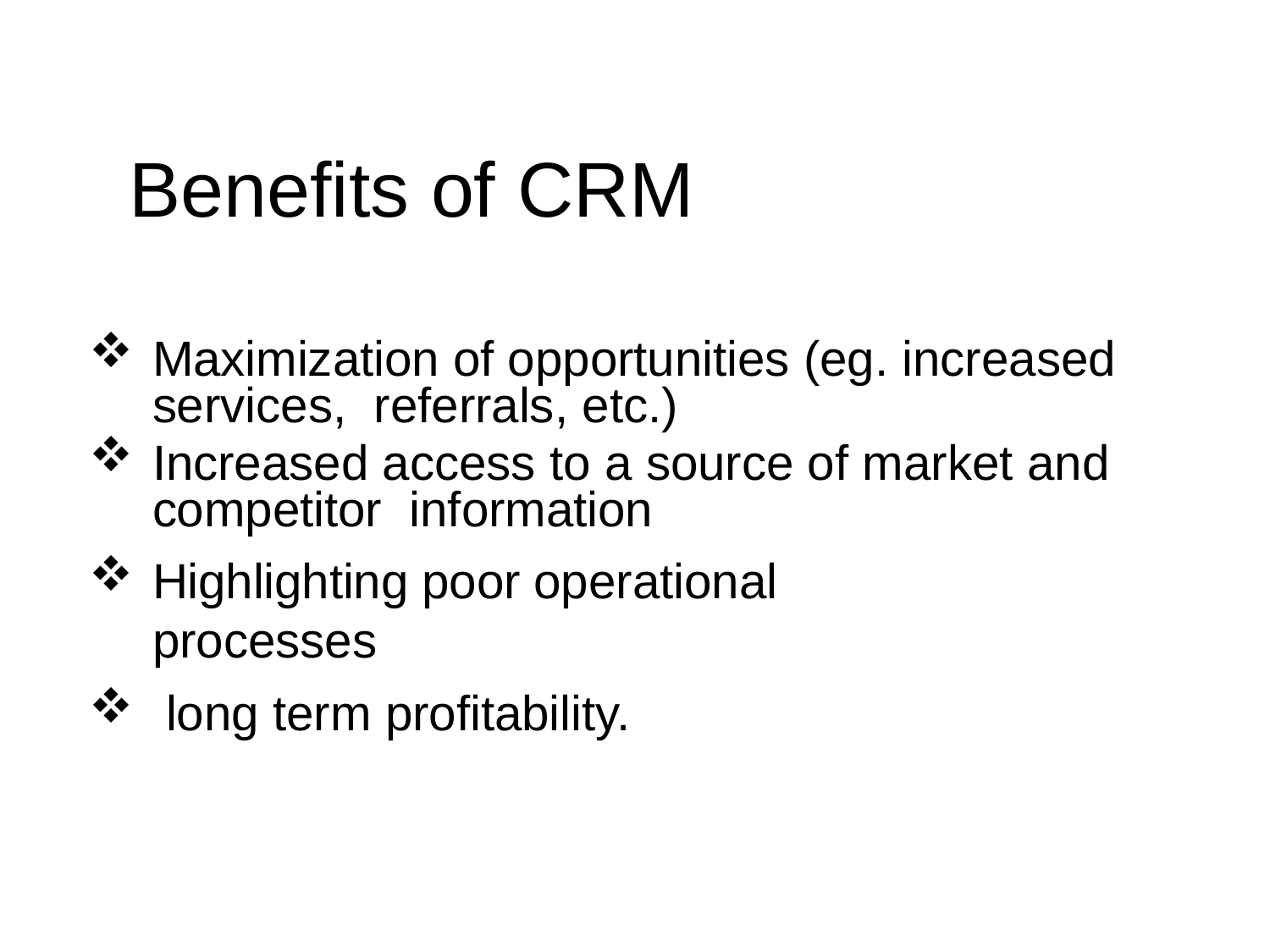

# Benefits of CRM
Maximization of opportunities (eg. increased services,  referrals, etc.)
Increased access to a source of market and competitor  information
Highlighting poor operational processes
 long term profitability.